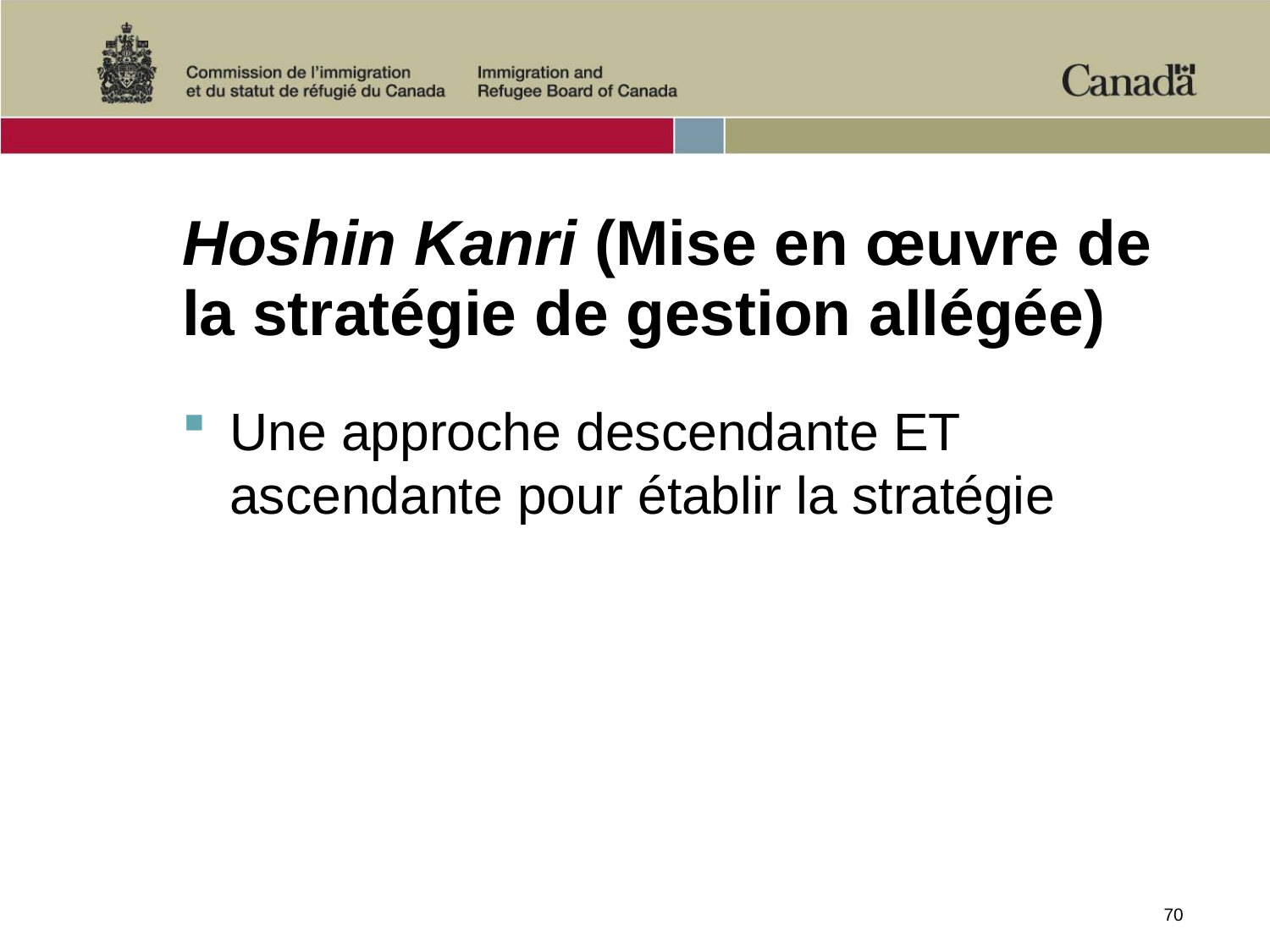

# Hoshin Kanri (Mise en œuvre de la stratégie de gestion allégée)
Une approche descendante ET ascendante pour établir la stratégie
70